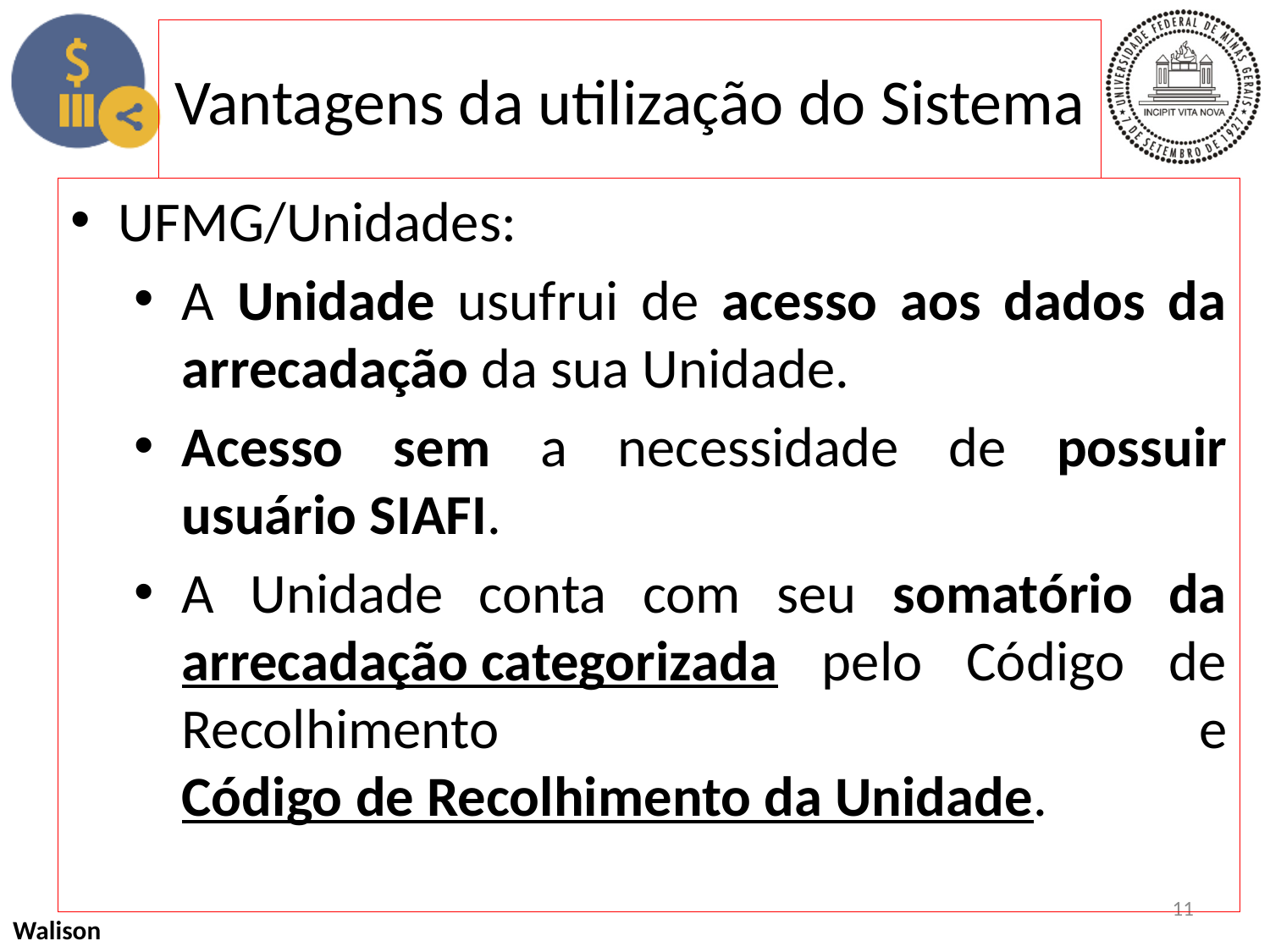

# Vantagens da utilização do Sistema
UFMG/Unidades:
A Unidade usufrui de acesso aos dados da arrecadação da sua Unidade.
Acesso sem a necessidade de possuir usuário SIAFI.
A Unidade conta com seu somatório da arrecadação categorizada pelo Código de Recolhimento e Código de Recolhimento da Unidade.

11